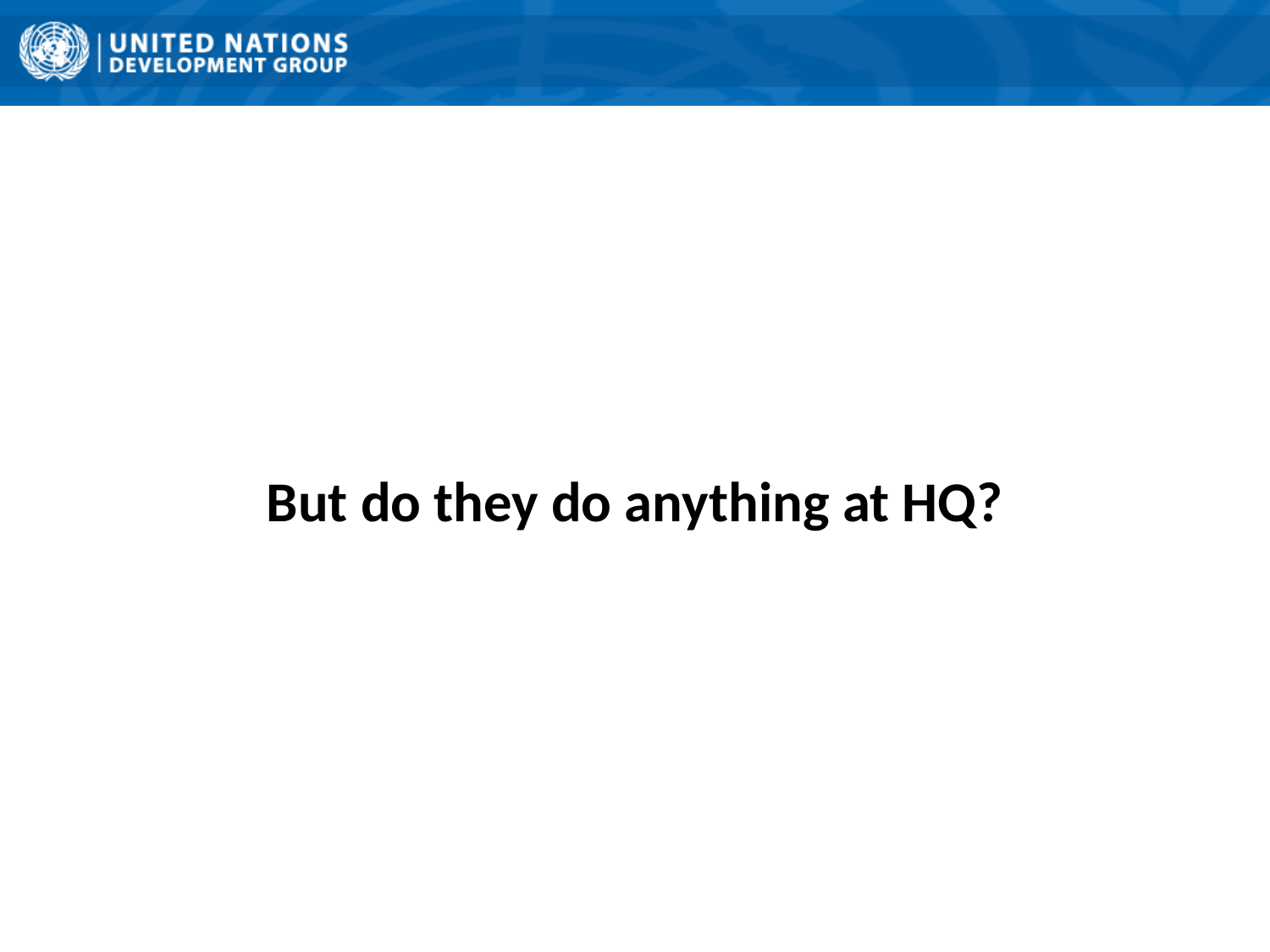

#

But do they do anything at HQ?